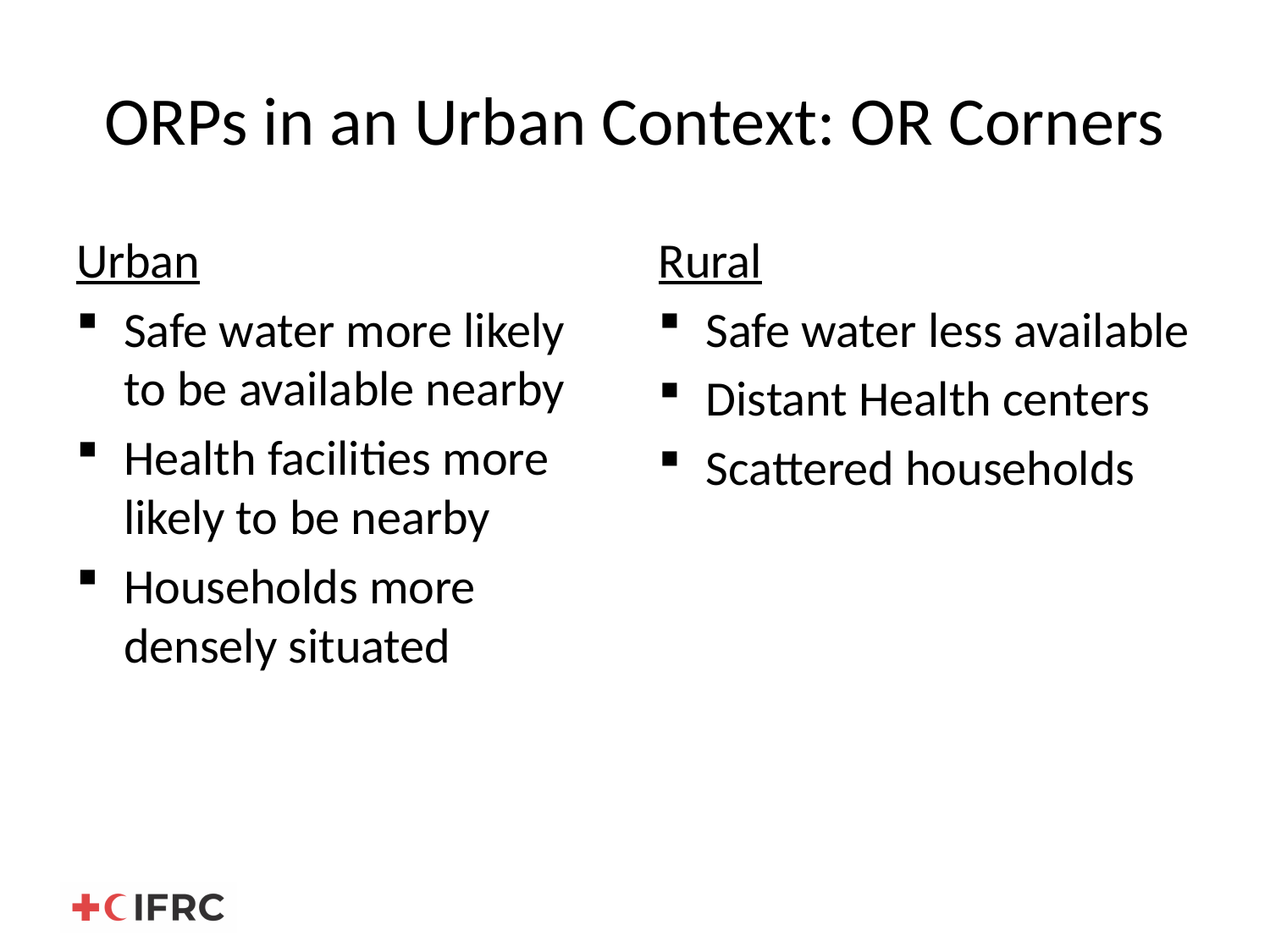

# ORPs in an Urban Context: OR Corners
Urban
Safe water more likely to be available nearby
Health facilities more likely to be nearby
Households more densely situated

Rural
Safe water less available
Distant Health centers
Scattered households